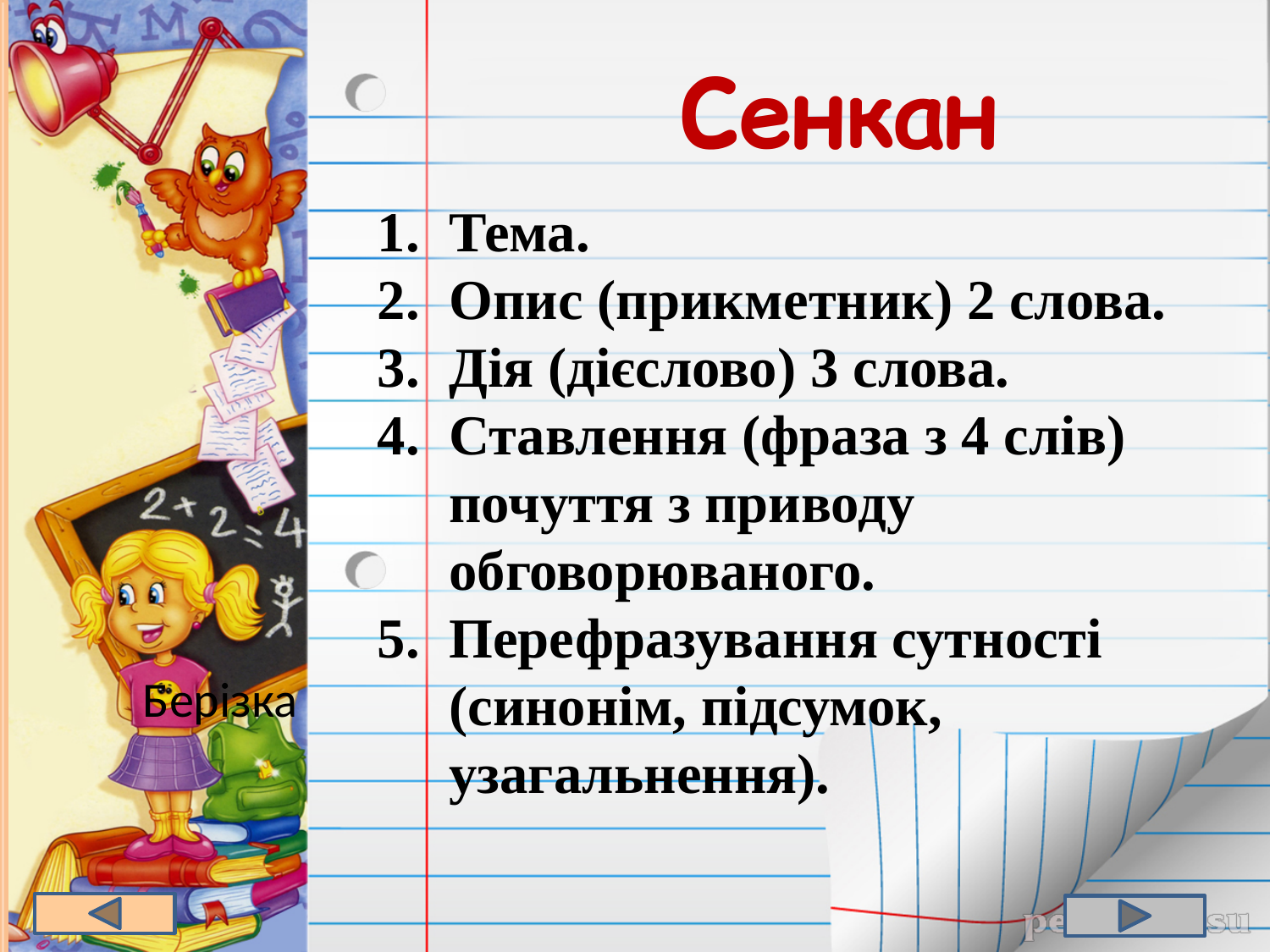

Сенкан

Тема.
Опис (прикметник) 2 слова.
Дія (дієслово) 3 слова.
Ставлення (фраза з 4 слів) почуття з приводу обговорюваного.
Перефразування сутності (синонім, підсумок, узагальнення).
Берізка